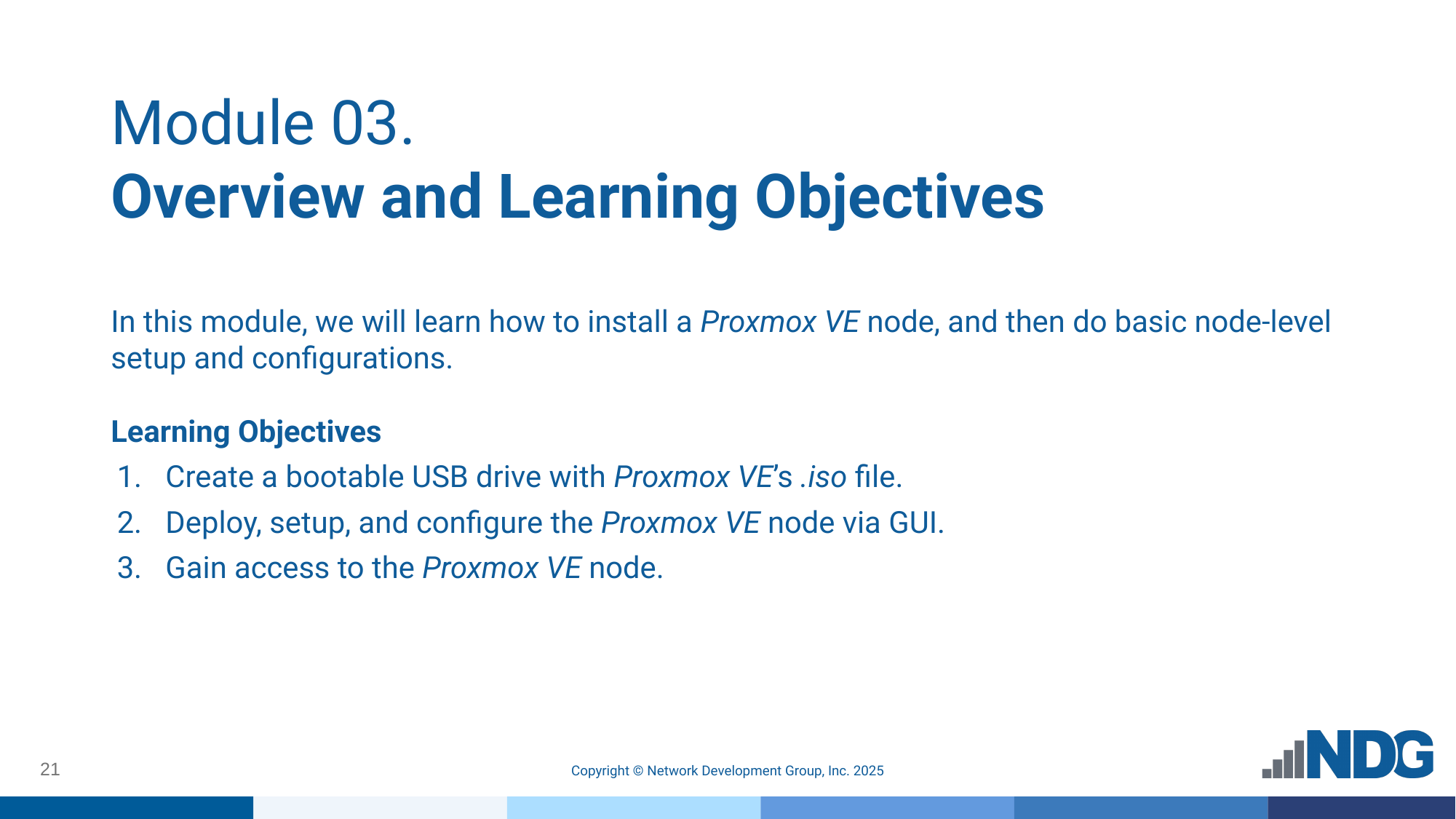

# Module 03.
Overview and Learning Objectives
In this module, we will learn how to install a Proxmox VE node, and then do basic node-level setup and configurations.

Learning Objectives
Create a bootable USB drive with Proxmox VE’s .iso file.
Deploy, setup, and configure the Proxmox VE node via GUI.
Gain access to the Proxmox VE node.